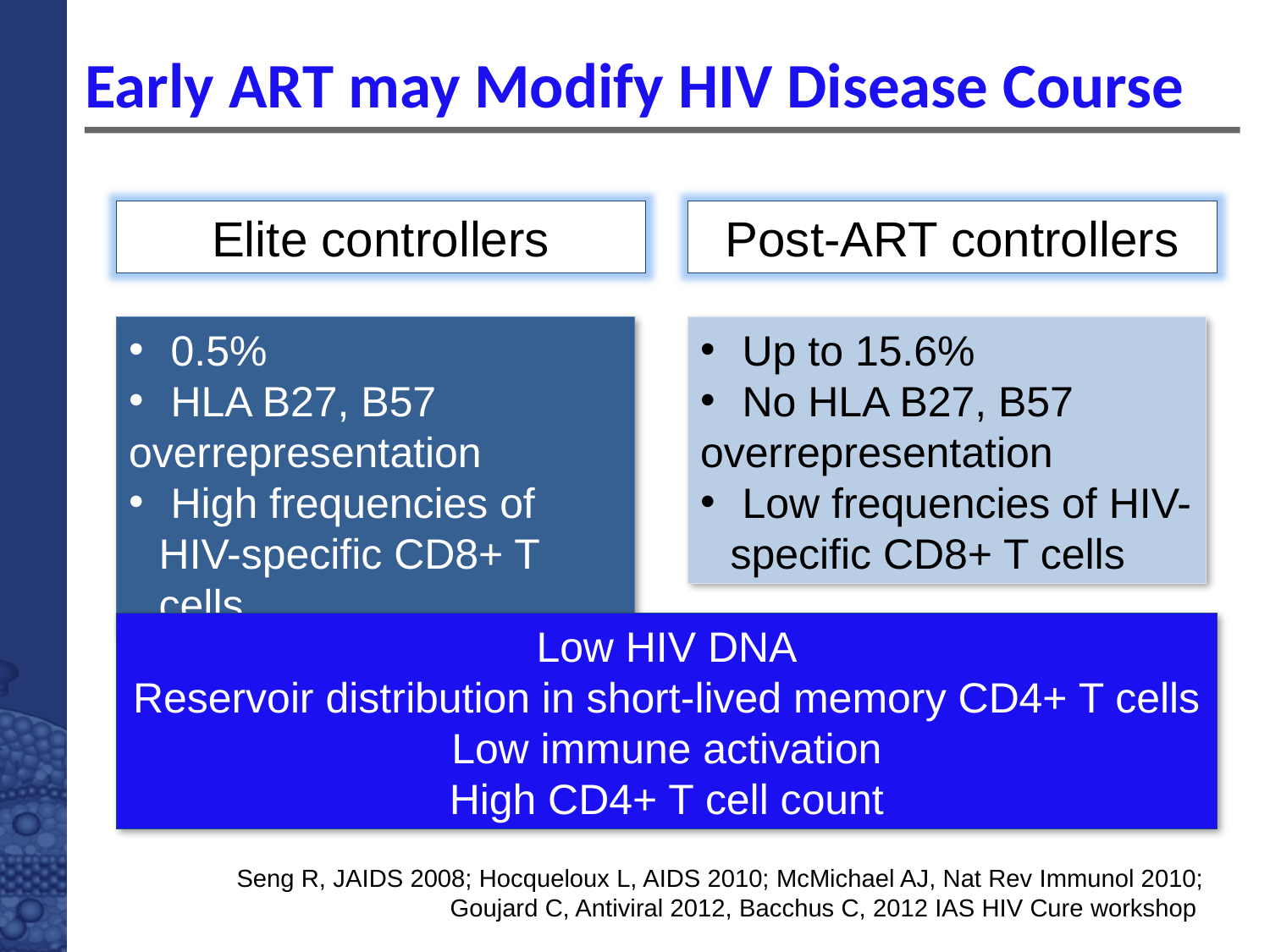

# Early ART may Modify HIV Disease Course
Elite controllers
Post-ART controllers
 0.5%
 HLA B27, B57
overrepresentation
 High frequencies of HIV-specific CD8+ T cells
 Up to 15.6%
 No HLA B27, B57
overrepresentation
 Low frequencies of HIV-specific CD8+ T cells
Low HIV DNA
Reservoir distribution in short-lived memory CD4+ T cells
Low immune activation
High CD4+ T cell count
Seng R, JAIDS 2008; Hocqueloux L, AIDS 2010; McMichael AJ, Nat Rev Immunol 2010;
Goujard C, Antiviral 2012, Bacchus C, 2012 IAS HIV Cure workshop